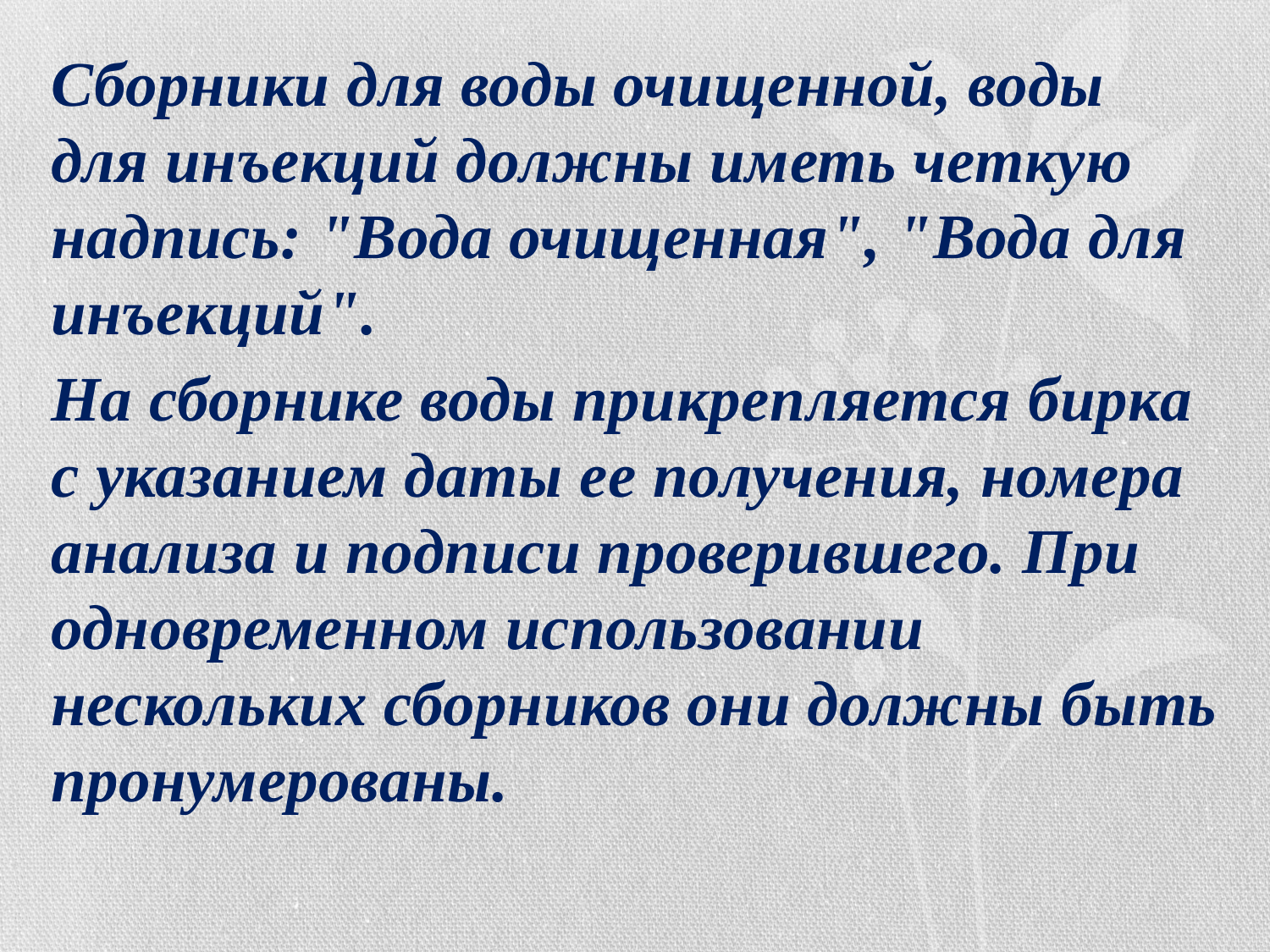

Сборники для воды очищенной, воды для инъекций должны иметь четкую надпись: "Вода очищенная", "Вода для инъекций".
На сборнике воды прикрепляется бирка с указанием даты ее получения, номера анализа и подписи проверившего. При одновременном использовании нескольких сборников они должны быть пронумерованы.